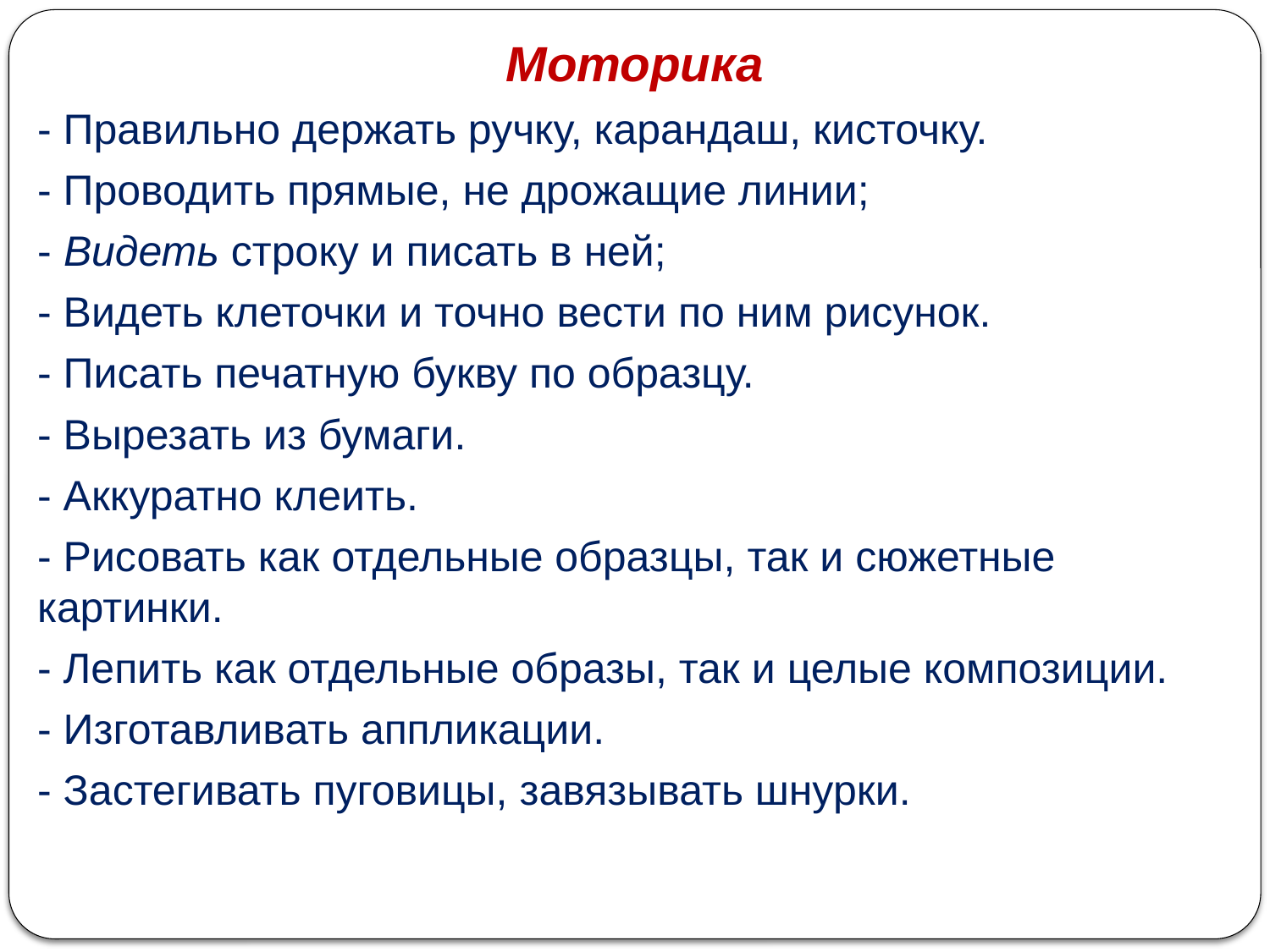

Моторика
- Правильно держать ручку, карандаш, кисточку.
- Проводить прямые, не дрожащие линии;
- Видеть строку и писать в ней;
- Видеть клеточки и точно вести по ним рисунок.
- Писать печатную букву по образцу.
- Вырезать из бумаги.
- Аккуратно клеить.
- Рисовать как отдельные образцы, так и сюжетные картинки.
- Лепить как отдельные образы, так и целые композиции.
- Изготавливать аппликации.
- Застегивать пуговицы, завязывать шнурки.